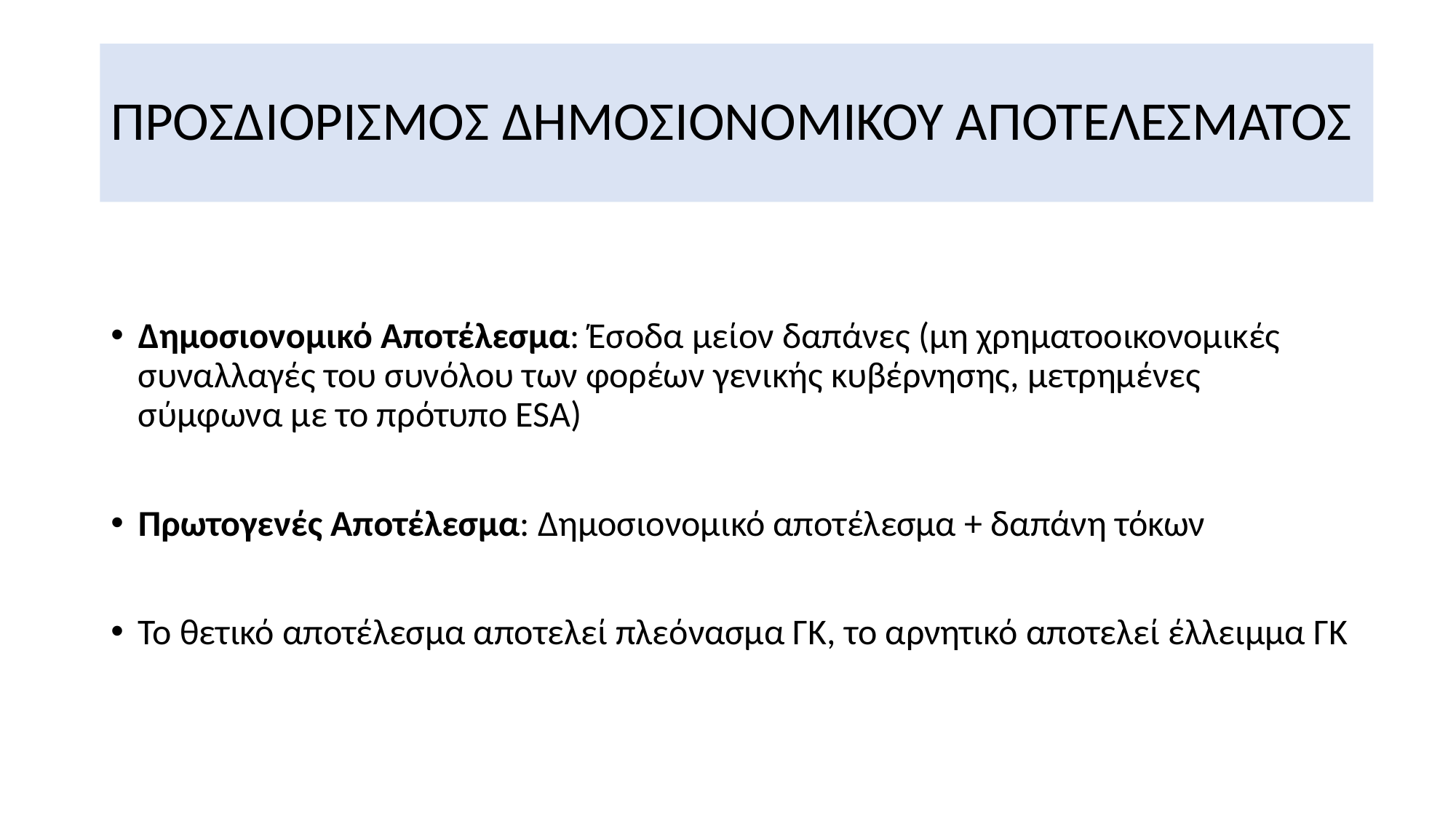

# ΠΡΟΣΔΙΟΡΙΣΜΟΣ ΔΗΜΟΣΙΟΝΟΜΙΚΟΥ ΑΠΟΤΕΛΕΣΜΑΤΟΣ

Δημοσιονομικό Αποτέλεσμα: Έσοδα μείον δαπάνες (μη χρηματοοικονομικές συναλλαγές του συνόλου των φορέων γενικής κυβέρνησης, μετρημένες σύμφωνα με το πρότυπο ESA)

Πρωτογενές Αποτέλεσμα: Δημοσιονομικό αποτέλεσμα + δαπάνη τόκων

Το θετικό αποτέλεσμα αποτελεί πλεόνασμα ΓΚ, το αρνητικό αποτελεί έλλειμμα ΓΚ